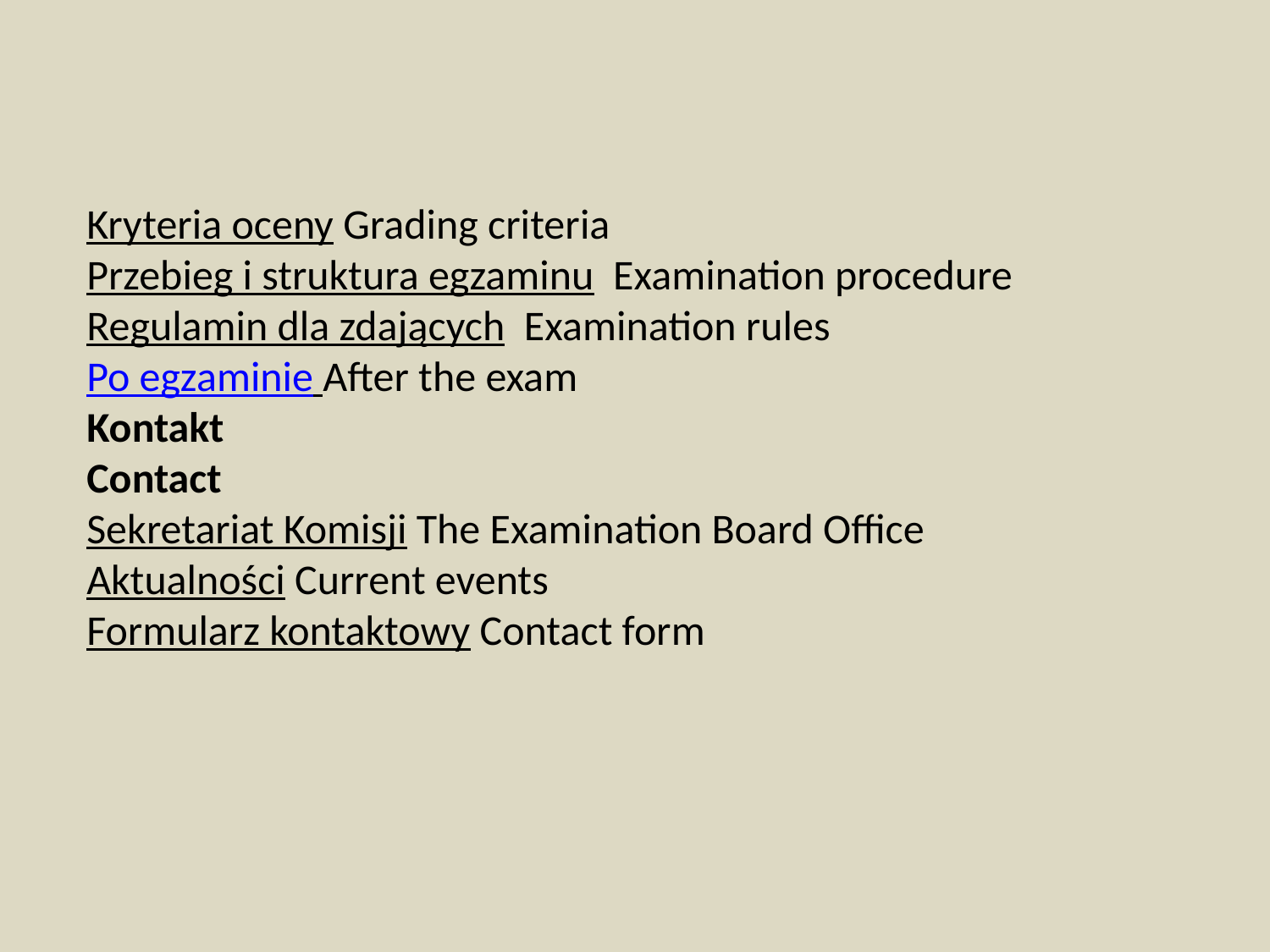

Kryteria oceny Grading criteria
Przebieg i struktura egzaminu  Examination procedure
Regulamin dla zdających  Examination rules
Po egzaminie After the exam
Kontakt
Contact
Sekretariat Komisji The Examination Board Office
Aktualności Current events
Formularz kontaktowy Contact form